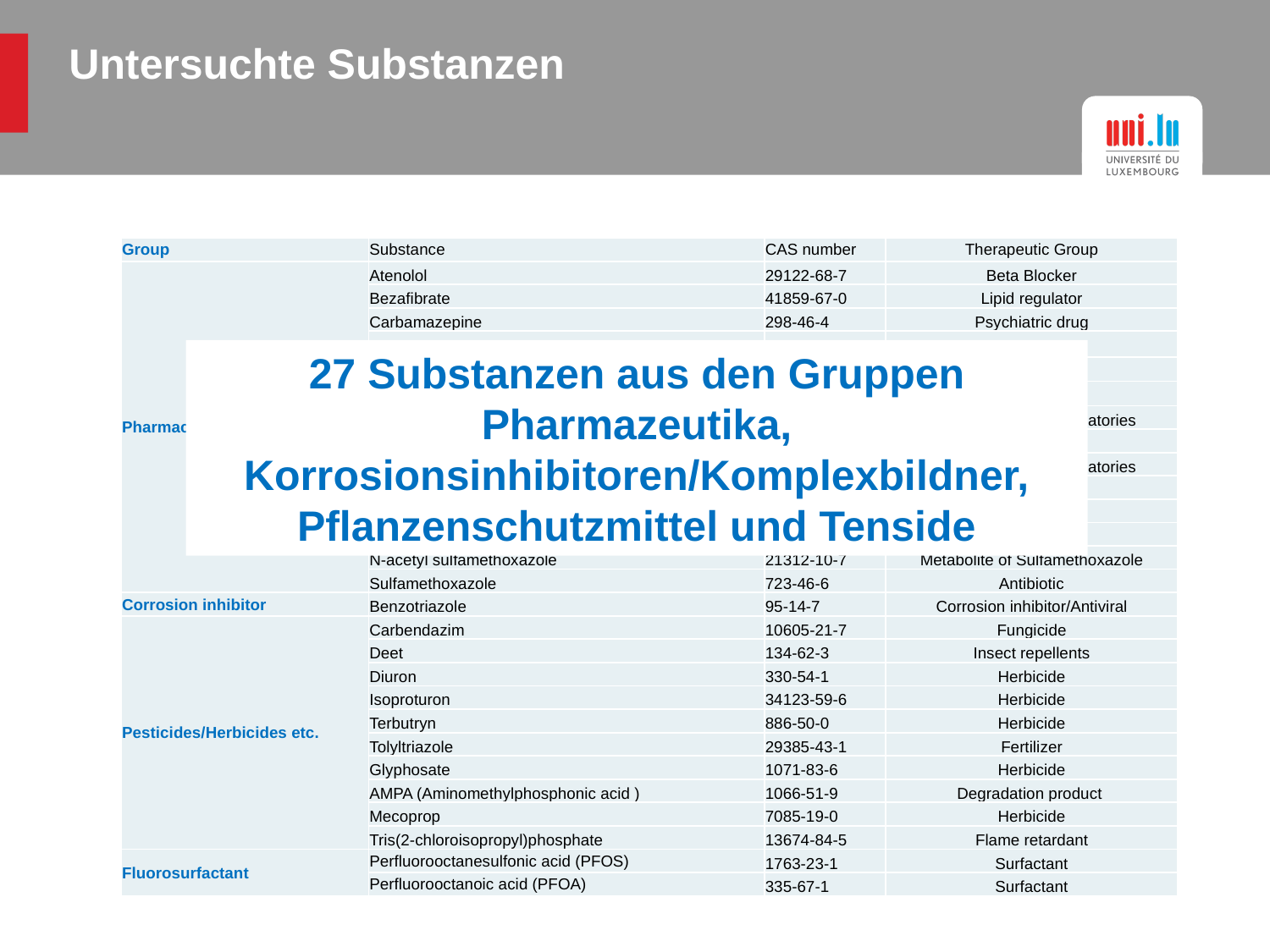

# Untersuchte Substanzen
| Group | Substance | CAS number | Therapeutic Group |
| --- | --- | --- | --- |
| Pharmaceuticals | Atenolol | 29122-68-7 | Beta Blocker |
|  | Bezafibrate | 41859-67-0 | Lipid regulator |
|  | Carbamazepine | 298-46-4 | Psychiatric drug |
|  | Clarythromycin | 81103-11-9 | Antibiotic |
|  | Ciprofloxacin | 85721-33-1 | Antibiotic |
|  | Cyclophosphamide | 50-18-0 | Cytostatic |
|  | Diclofenac | 15307-86-5 | Analgesic/anti-inflammatories |
|  | Erithromycin | 114-07-8 | Antibiotic |
|  | Ketoprofen | 22071-15-4 | Analgesic/anti-inflammatories |
|  | Lidocaine | 137-58-6 | Anesthetic |
|  | Metoprolol | 51384-51-1 | Beta Blocker |
|  | Propanolol | 525-66-6 | Beta Blocker |
|  | N-acetyl sulfamethoxazole | 21312-10-7 | Metabolite of Sulfamethoxazole |
|  | Sulfamethoxazole | 723-46-6 | Antibiotic |
| Corrosion inhibitor | Benzotriazole | 95-14-7 | Corrosion inhibitor/Antiviral |
| Pesticides/Herbicides etc. | Carbendazim | 10605-21-7 | Fungicide |
|  | Deet | 134-62-3 | Insect repellents |
|  | Diuron | 330-54-1 | Herbicide |
|  | Isoproturon | 34123-59-6 | Herbicide |
|  | Terbutryn | 886-50-0 | Herbicide |
|  | Tolyltriazole | 29385-43-1 | Fertilizer |
|  | Glyphosate | 1071-83-6 | Herbicide |
|  | AMPA (Aminomethylphosphonic acid ) | 1066-51-9 | Degradation product |
|  | Mecoprop | 7085-19-0 | Herbicide |
|  | Tris(2-chloroisopropyl)phosphate | 13674-84-5 | Flame retardant |
| Fluorosurfactant | Perfluorooctanesulfonic acid (PFOS) | 1763-23-1 | Surfactant |
|  | Perfluorooctanoic acid (PFOA) | 335-67-1 | Surfactant |
27 Substanzen aus den Gruppen Pharmazeutika, Korrosionsinhibitoren/Komplexbildner, Pflanzenschutzmittel und Tenside
Untersuchungen im Labormaβstab